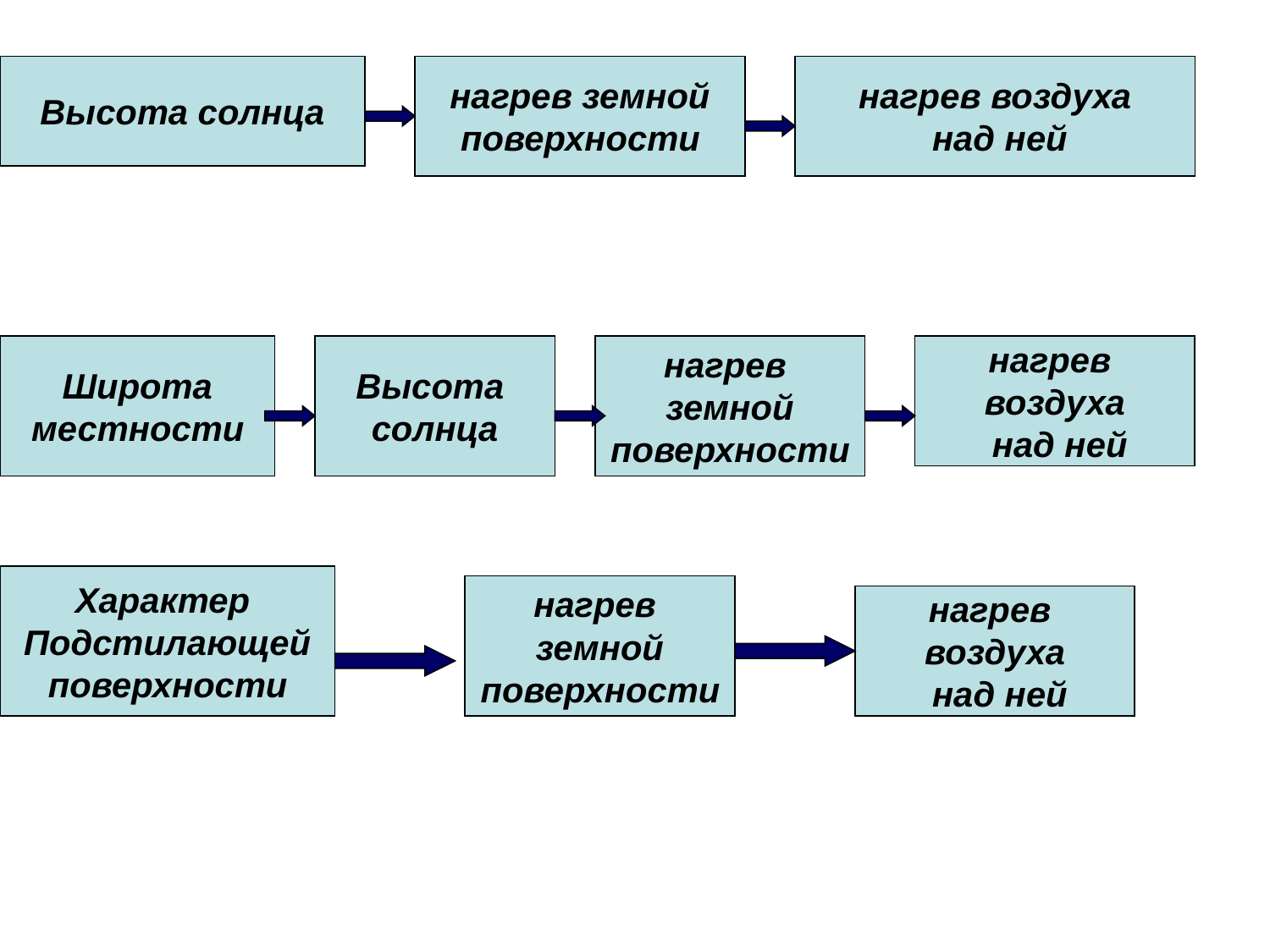

Высота солнца
нагрев земной
 поверхности
нагрев воздуха
 над ней

Широта
 местности
Высота
солнца
нагрев
земной
 поверхности
нагрев
воздуха
 над ней

Характер
Подстилающей
 поверхности
нагрев
земной
 поверхности
нагрев
воздуха
 над ней